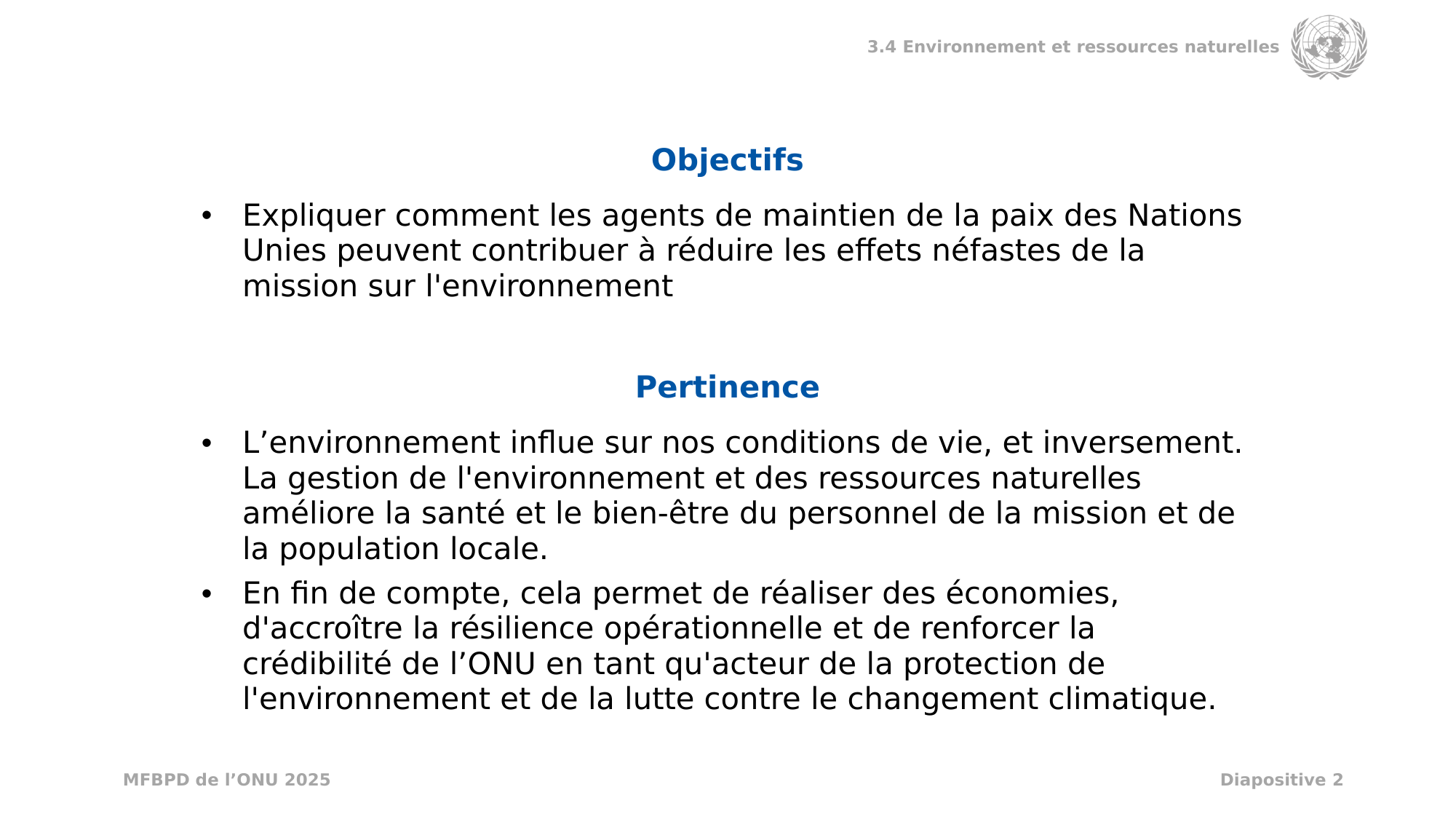

| Objectifs |
| --- |
| Expliquer comment les agents de maintien de la paix des Nations Unies peuvent contribuer à réduire les effets néfastes de la mission sur l'environnement |
|  |
| Pertinence |
| L’environnement influe sur nos conditions de vie, et inversement. La gestion de l'environnement et des ressources naturelles améliore la santé et le bien-être du personnel de la mission et de la population locale. En fin de compte, cela permet de réaliser des économies, d'accroître la résilience opérationnelle et de renforcer la crédibilité de l’ONU en tant qu'acteur de la protection de l'environnement et de la lutte contre le changement climatique. |